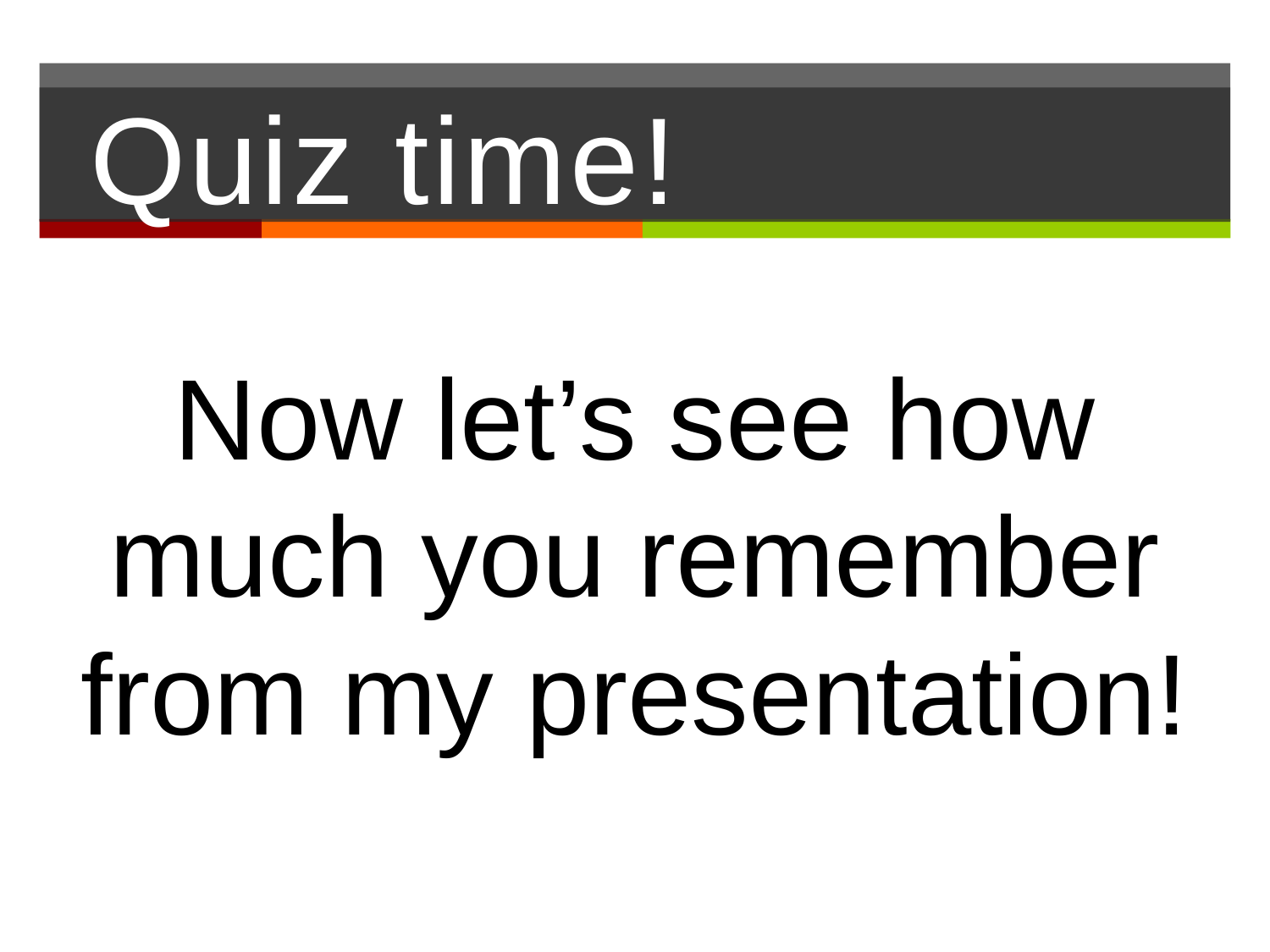

# Quiz time!
Now let’s see how much you remember from my presentation!